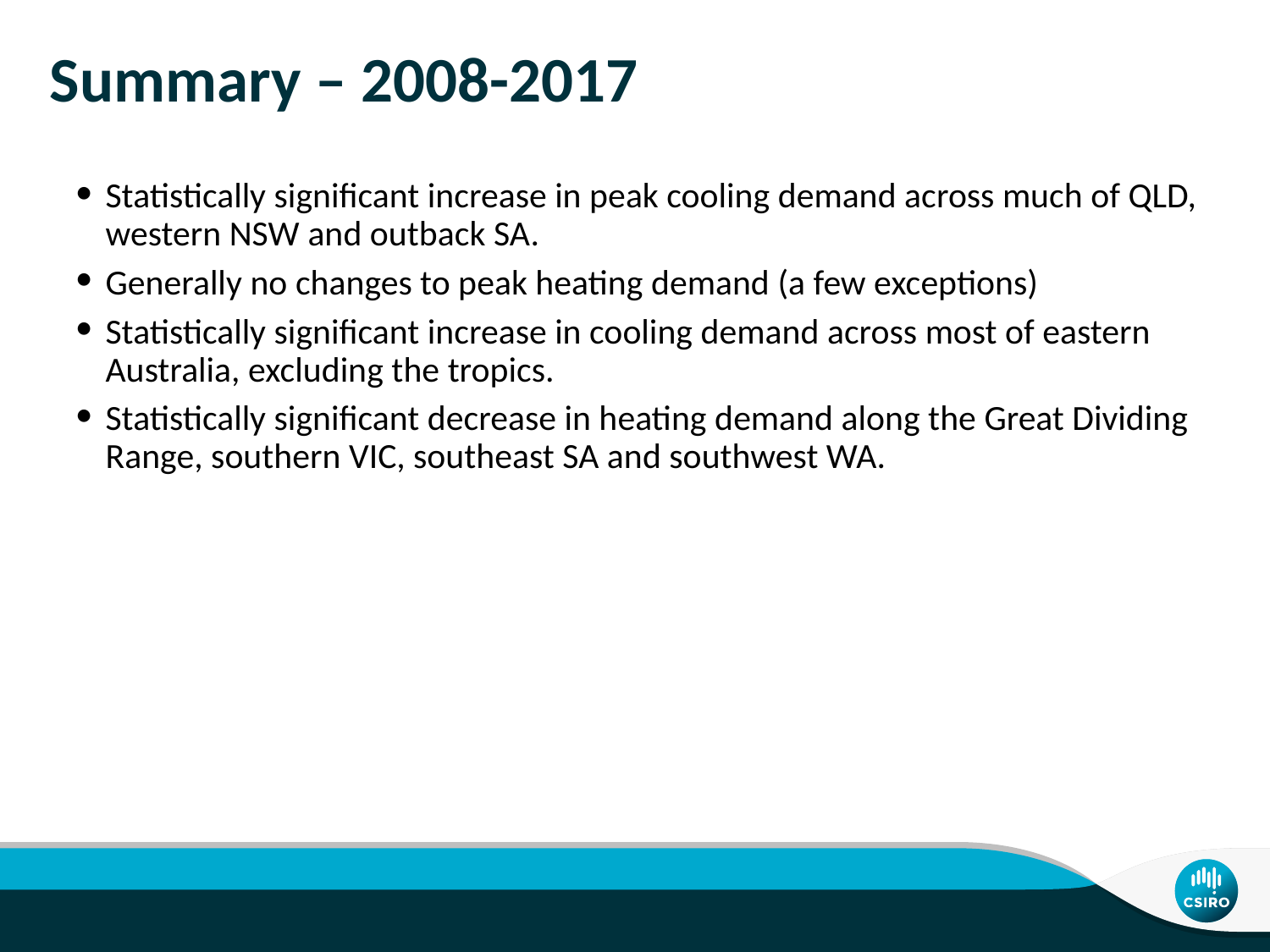

# Summary – 2008-2017

Statistically significant increase in peak cooling demand across much of QLD, western NSW and outback SA.
Generally no changes to peak heating demand (a few exceptions)
Statistically significant increase in cooling demand across most of eastern Australia, excluding the tropics.
Statistically significant decrease in heating demand along the Great Dividing Range, southern VIC, southeast SA and southwest WA.